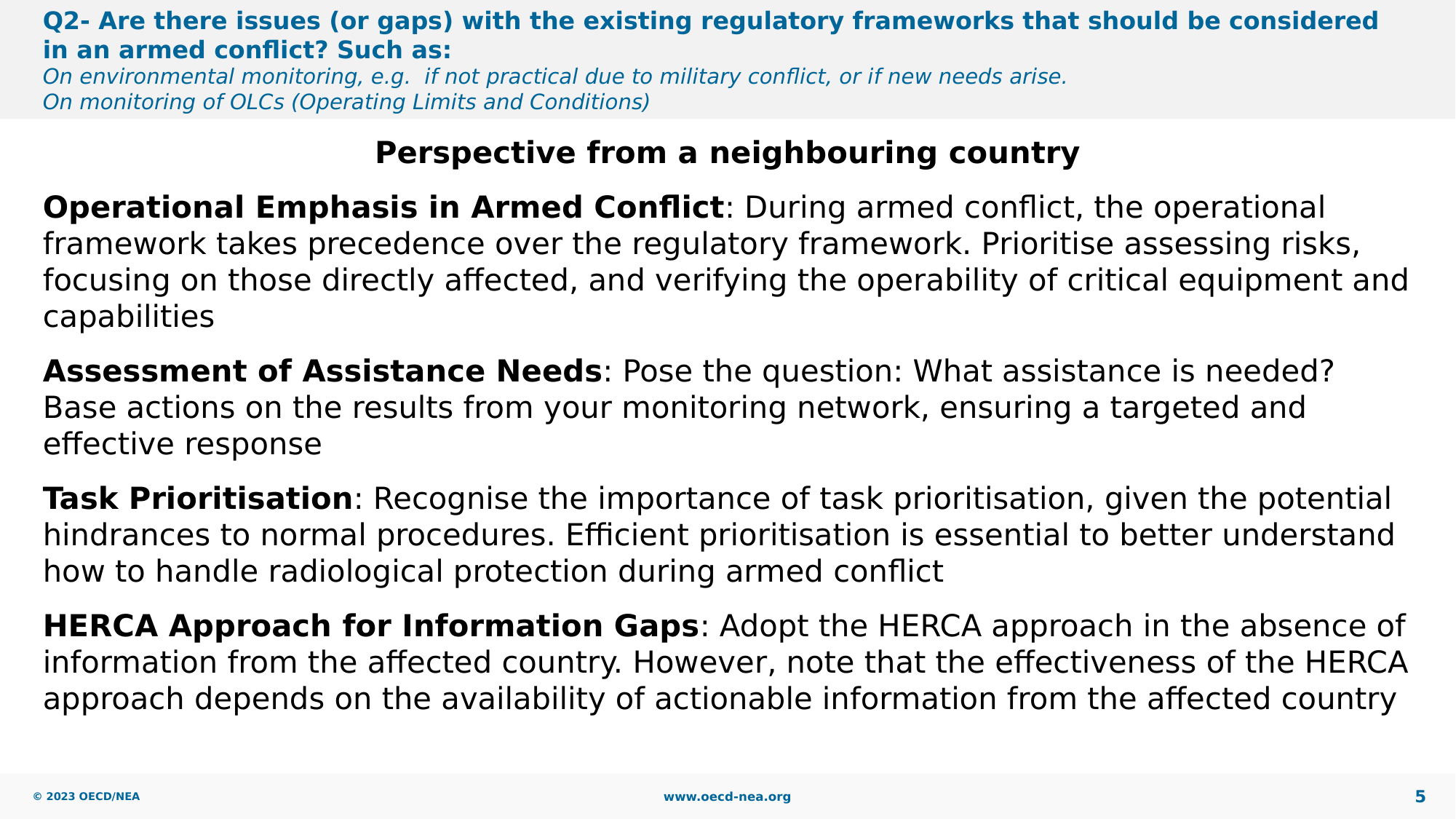

# Q2- Are there issues (or gaps) with the existing regulatory frameworks that should be considered in an armed conflict? Such as: On environmental monitoring, e.g.  if not practical due to military conflict, or if new needs arise. On monitoring of OLCs (Operating Limits and Conditions)
Perspective from a neighbouring country
Operational Emphasis in Armed Conflict: During armed conflict, the operational framework takes precedence over the regulatory framework. Prioritise assessing risks, focusing on those directly affected, and verifying the operability of critical equipment and capabilities
Assessment of Assistance Needs: Pose the question: What assistance is needed? Base actions on the results from your monitoring network, ensuring a targeted and effective response
Task Prioritisation: Recognise the importance of task prioritisation, given the potential hindrances to normal procedures. Efficient prioritisation is essential to better understand how to handle radiological protection during armed conflict
HERCA Approach for Information Gaps: Adopt the HERCA approach in the absence of information from the affected country. However, note that the effectiveness of the HERCA approach depends on the availability of actionable information from the affected country